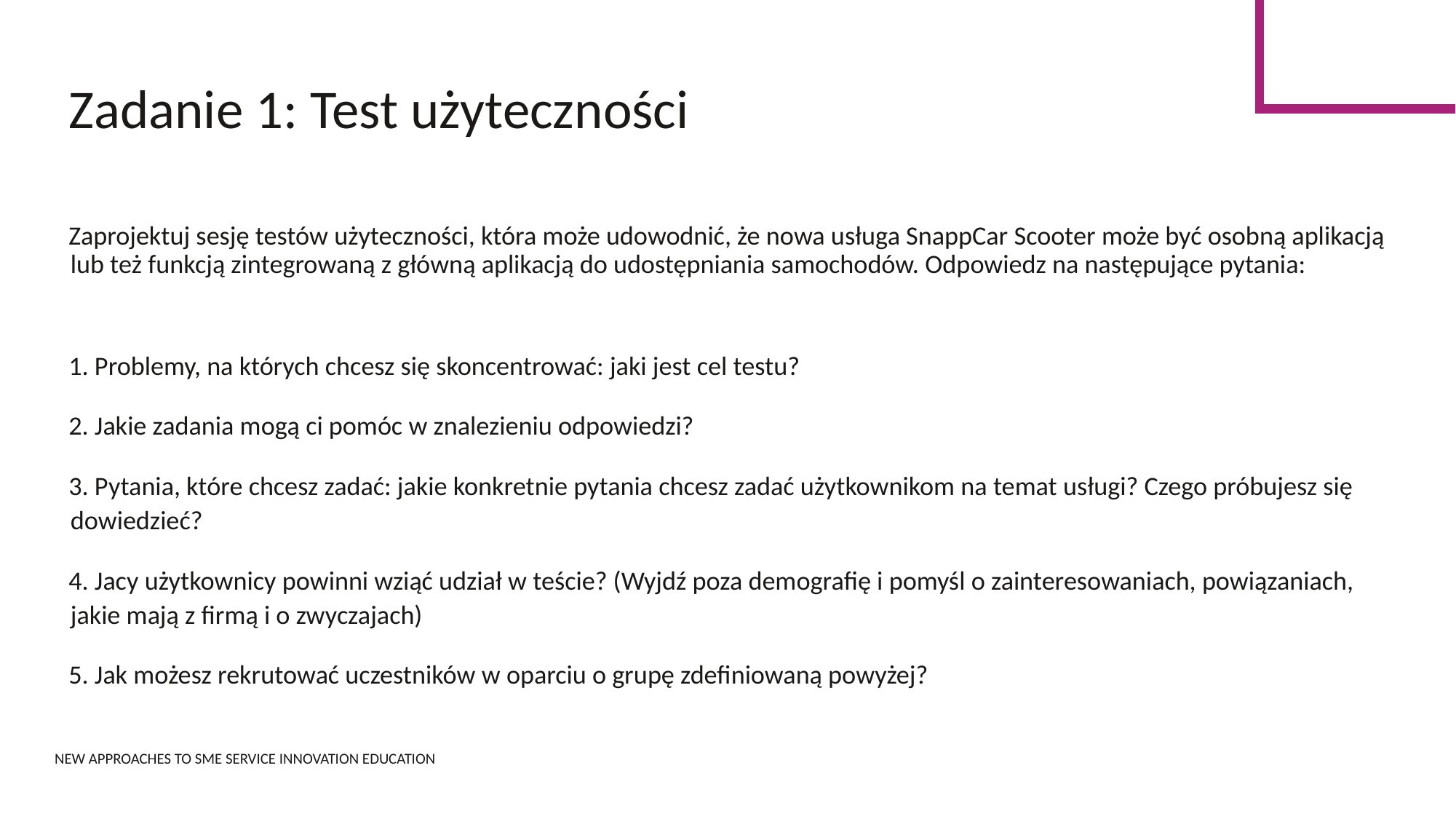

Zadanie 1: Test użyteczności
Zaprojektuj sesję testów użyteczności, która może udowodnić, że nowa usługa SnappCar Scooter może być osobną aplikacją lub też funkcją zintegrowaną z główną aplikacją do udostępniania samochodów. Odpowiedz na następujące pytania:

1. Problemy, na których chcesz się skoncentrować: jaki jest cel testu?
2. Jakie zadania mogą ci pomóc w znalezieniu odpowiedzi?
3. Pytania, które chcesz zadać: jakie konkretnie pytania chcesz zadać użytkownikom na temat usługi? Czego próbujesz się dowiedzieć?
4. Jacy użytkownicy powinni wziąć udział w teście? (Wyjdź poza demografię i pomyśl o zainteresowaniach, powiązaniach, jakie mają z firmą i o zwyczajach)
5. Jak możesz rekrutować uczestników w oparciu o grupę zdefiniowaną powyżej?